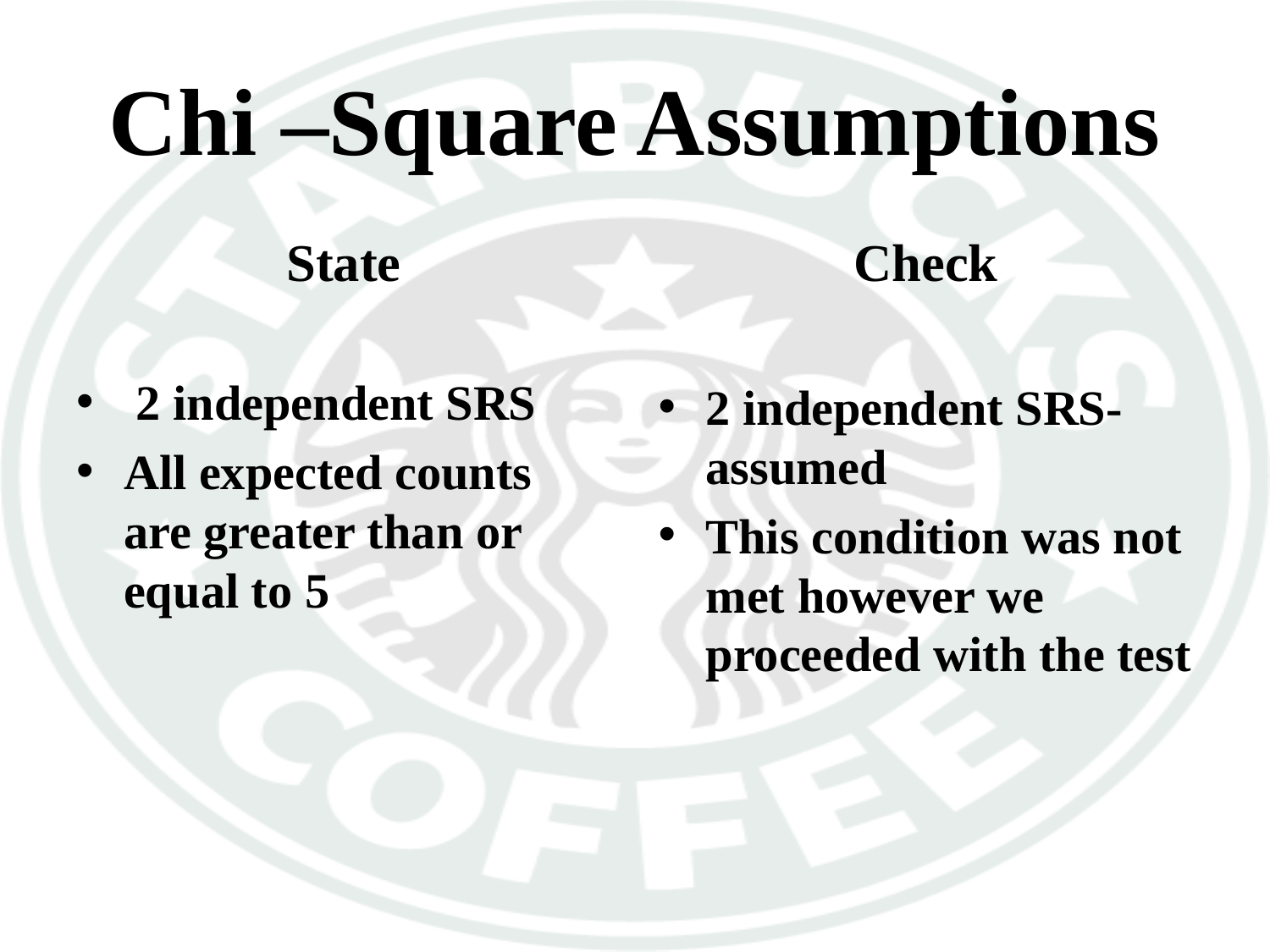

# Chi –Square Assumptions
State

 2 independent SRS
All expected counts are greater than or equal to 5
Check

2 independent SRS- assumed
This condition was not met however we proceeded with the test